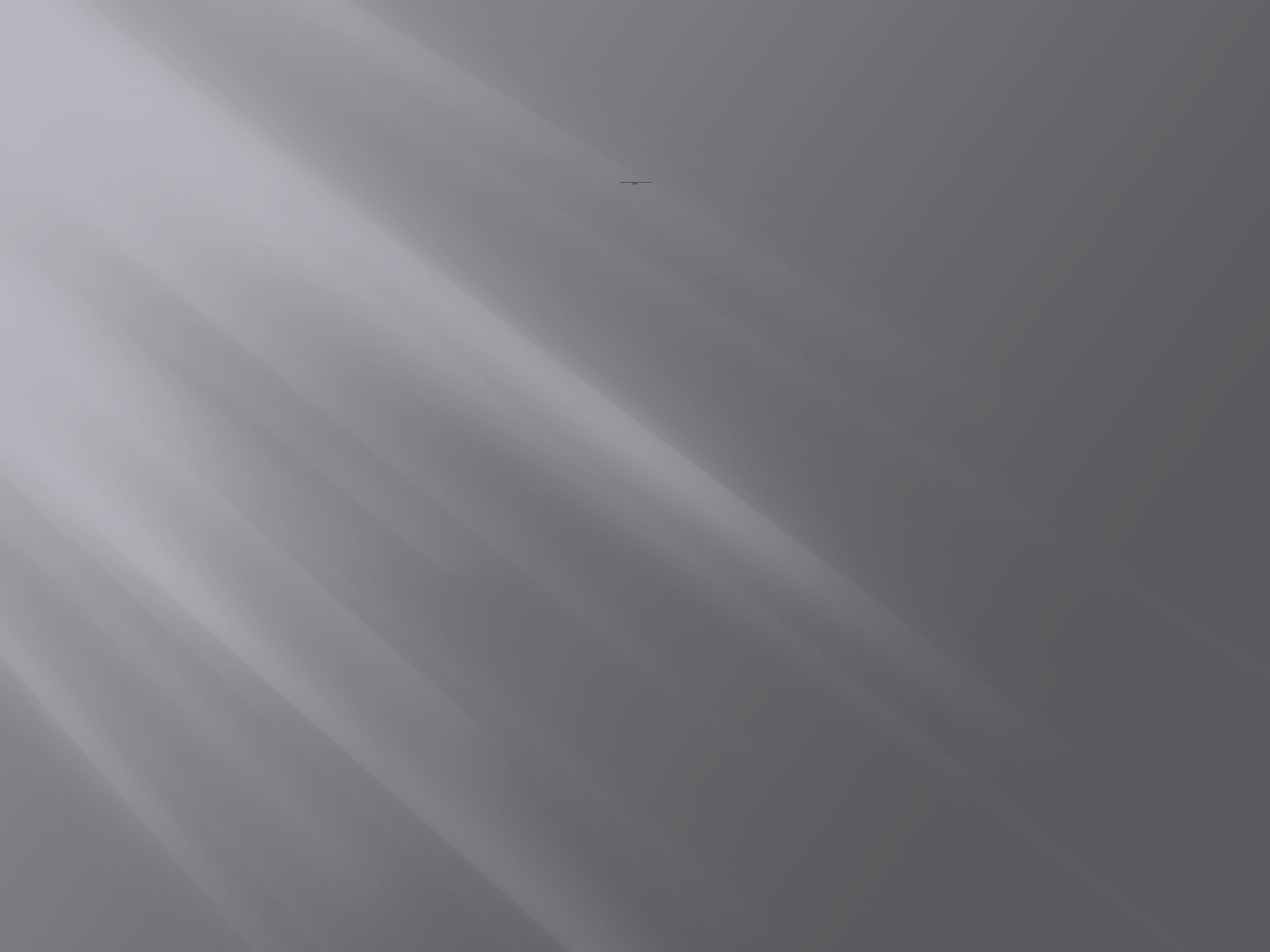

# В Вооружённых Силах Российской Федерации используются два вида званий -войсковые - корабельные